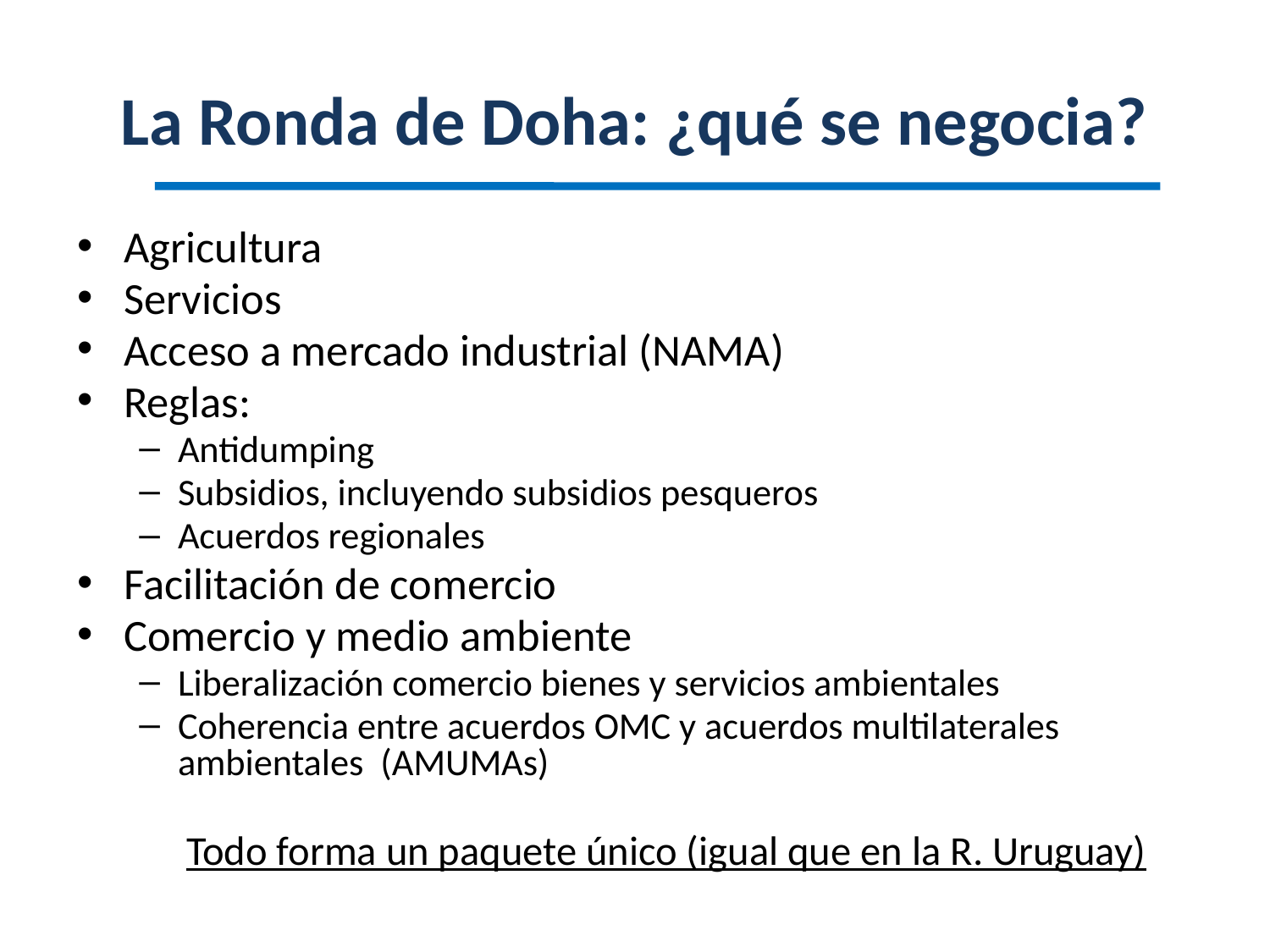

# La Ronda de Doha: ¿qué se negocia?

Agricultura
Servicios
Acceso a mercado industrial (NAMA)
Reglas:
Antidumping
Subsidios, incluyendo subsidios pesqueros
Acuerdos regionales
Facilitación de comercio
Comercio y medio ambiente
Liberalización comercio bienes y servicios ambientales
Coherencia entre acuerdos OMC y acuerdos multilaterales ambientales  (AMUMAs)

Todo forma un paquete único (igual que en la R. Uruguay)